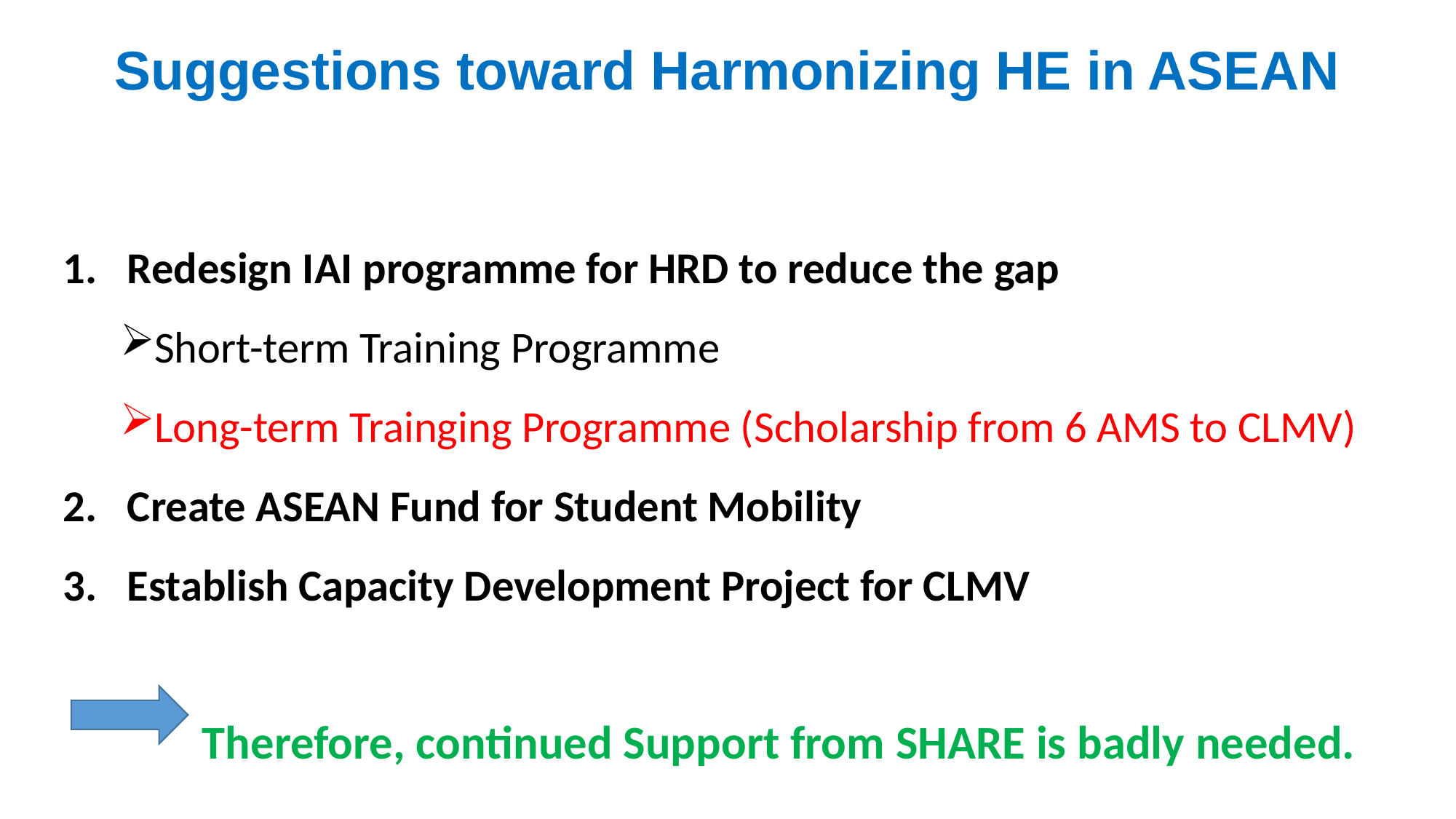

# Suggestions toward Harmonizing HE in ASEAN
Redesign IAI programme for HRD to reduce the gap
Short-term Training Programme
Long-term Trainging Programme (Scholarship from 6 AMS to CLMV)
Create ASEAN Fund for Student Mobility
Establish Capacity Development Project for CLMV

               Therefore, continued Support from SHARE is badly needed.